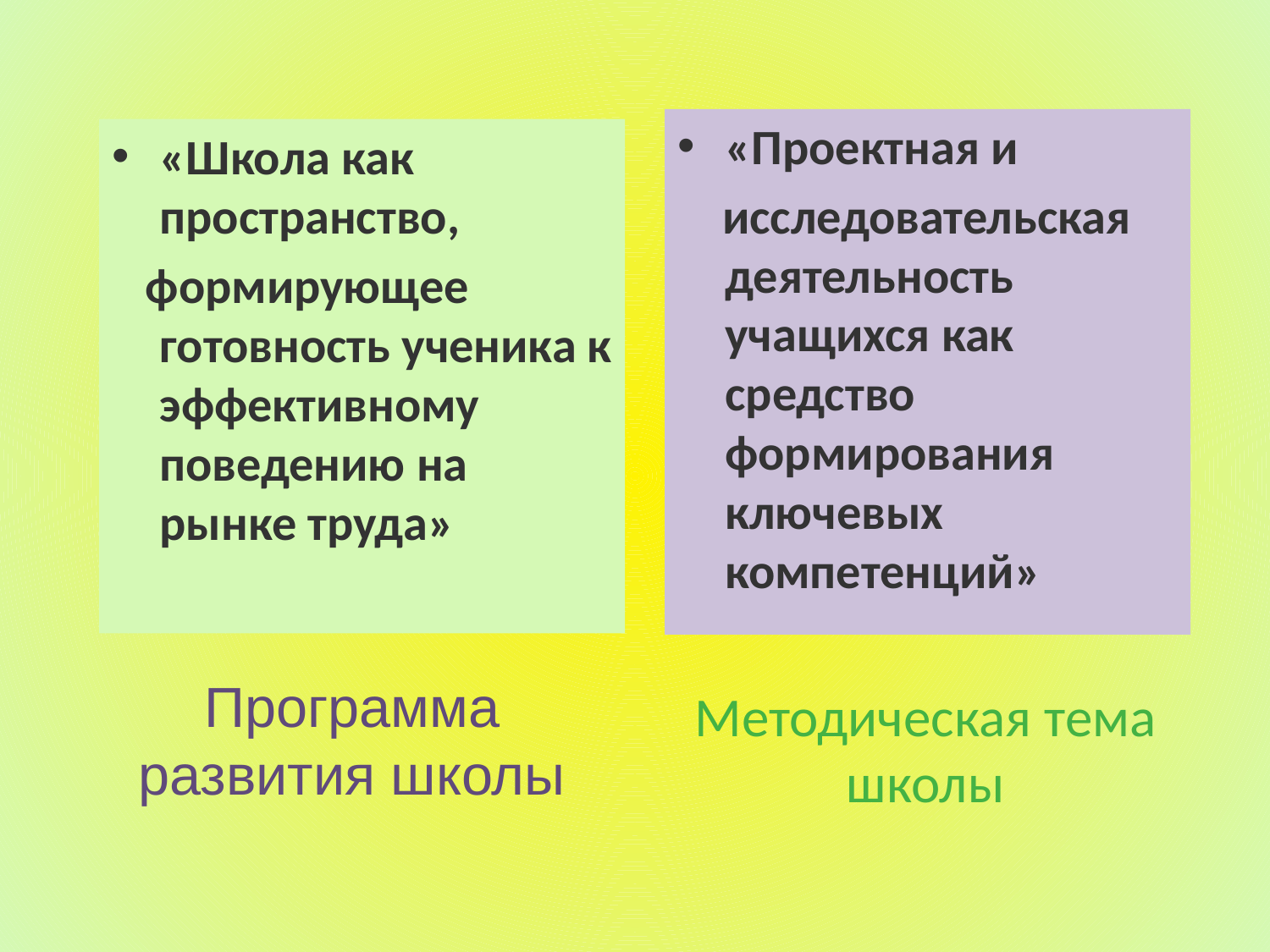

«Проектная и
    исследовательская деятельность учащихся как средство формирования ключевых компетенций»

«Школа как пространство,
   формирующее готовность ученика к эффективному поведению на рынке труда»
Программа развития школы
# Методическая тема школы